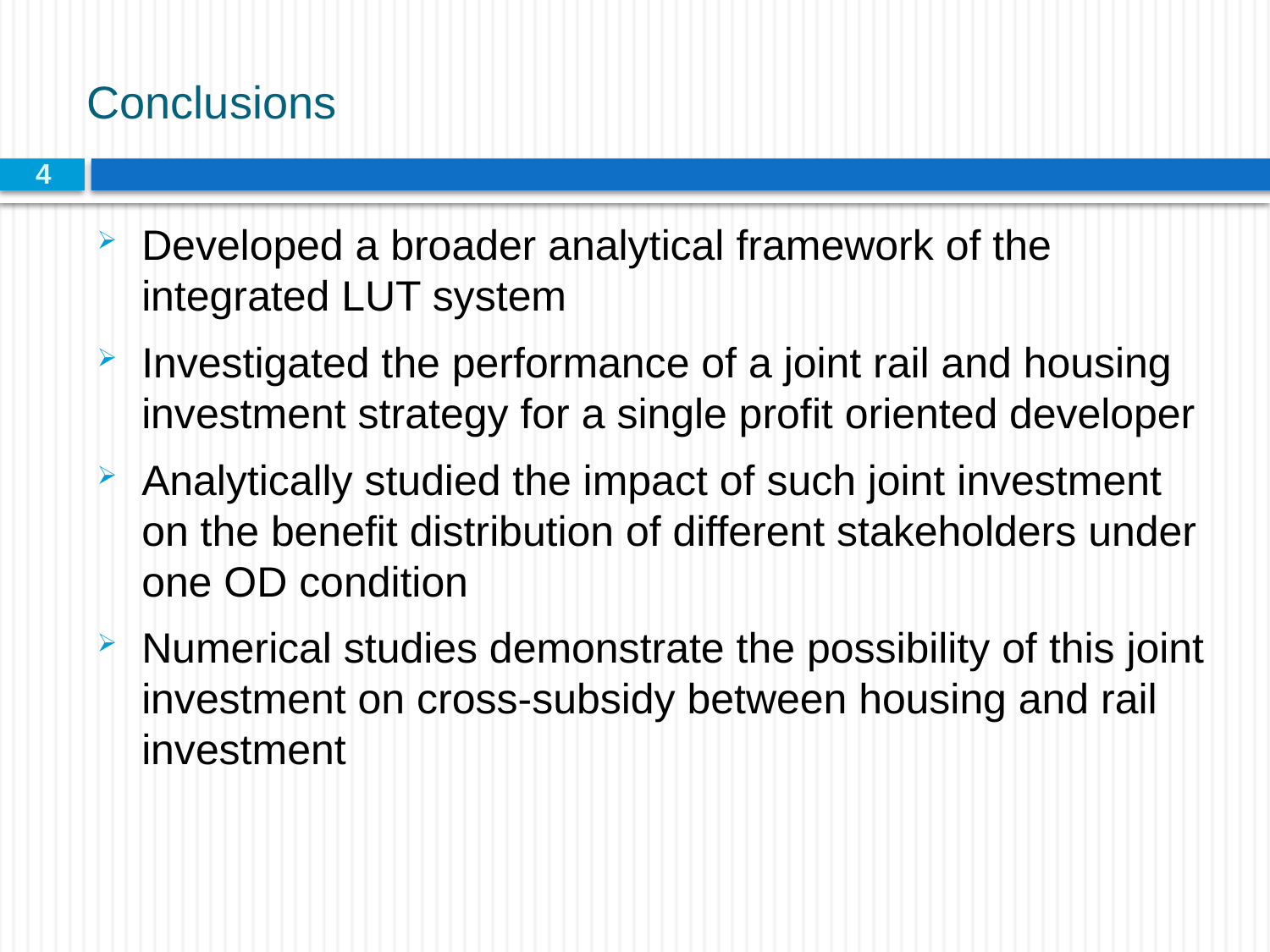

# Conclusions
4
Developed a broader analytical framework of the integrated LUT system
Investigated the performance of a joint rail and housing investment strategy for a single profit oriented developer
Analytically studied the impact of such joint investment on the benefit distribution of different stakeholders under one OD condition
Numerical studies demonstrate the possibility of this joint investment on cross-subsidy between housing and rail investment